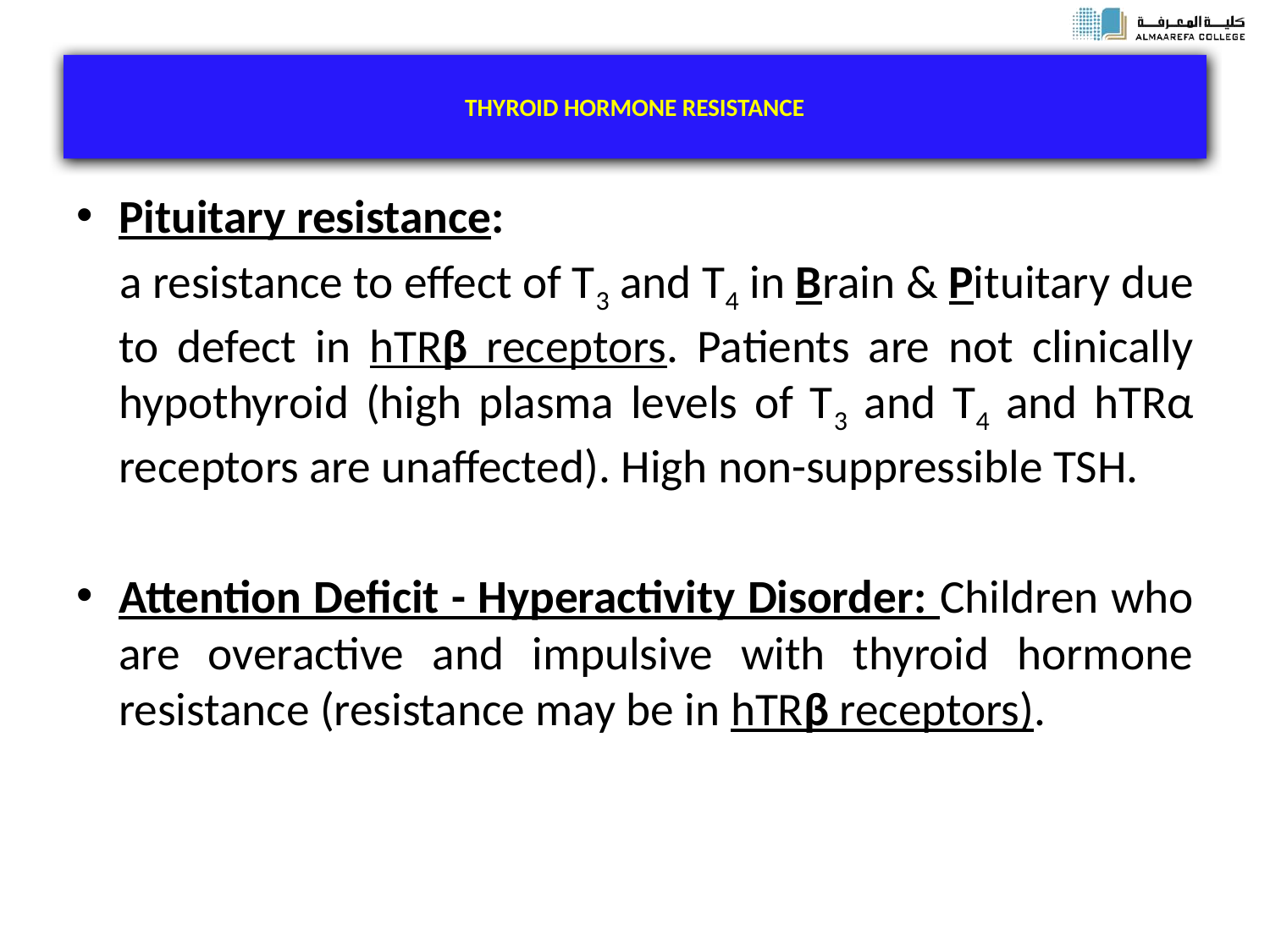

# THYROID HORMONE RESISTANCE
Pituitary resistance:
    a resistance to effect of T3 and T4 in Brain & Pituitary due to defect in hTRβ receptors. Patients are not clinically hypothyroid (high plasma levels of T3 and T4 and hTRα receptors are unaffected). High non-suppressible TSH.

Attention Deficit - Hyperactivity Disorder: Children who are overactive and impulsive with thyroid hormone resistance (resistance may be in hTRβ receptors).